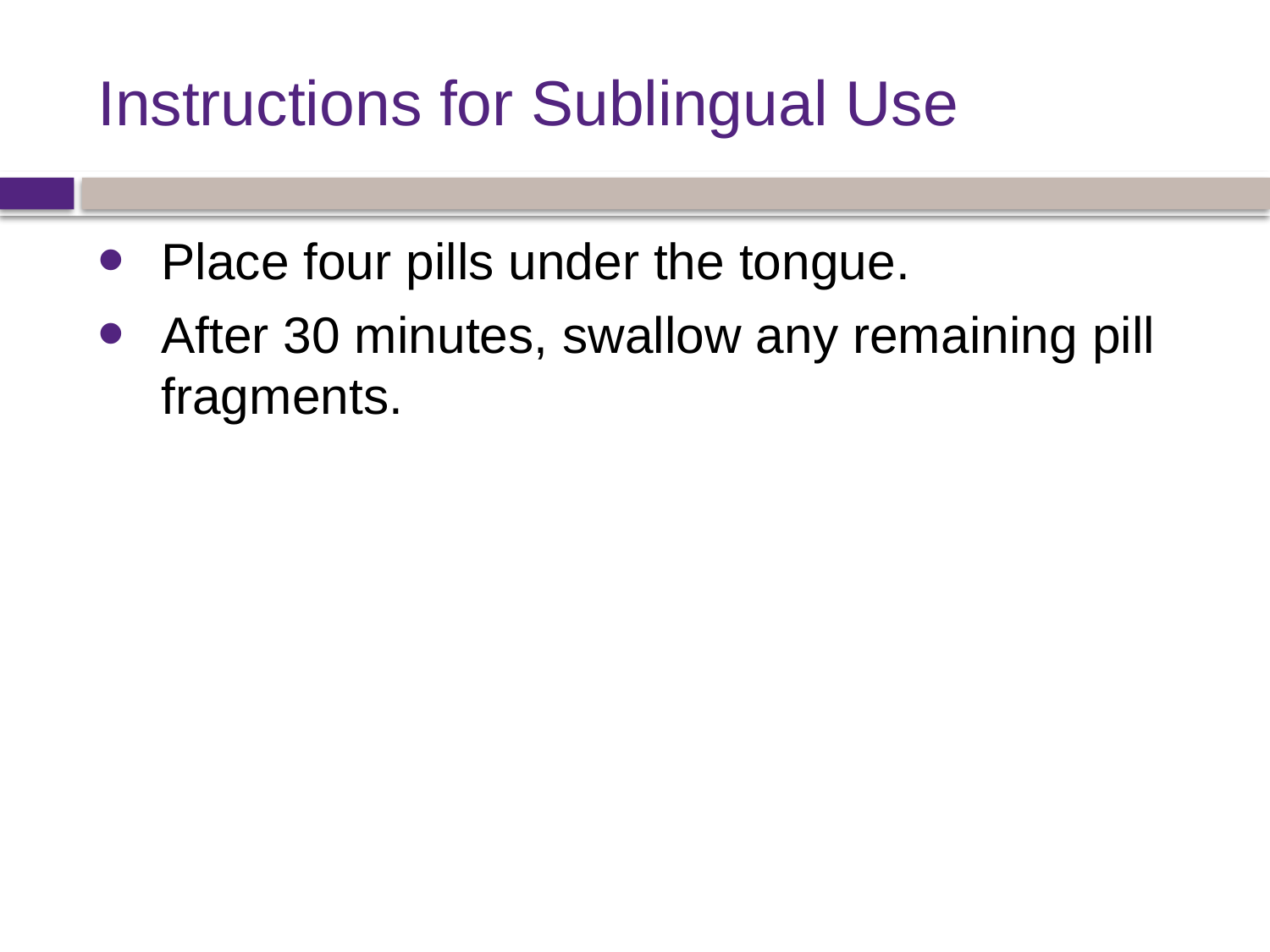

# Instructions for Sublingual Use
Place four pills under the tongue.
After 30 minutes, swallow any remaining pill fragments.